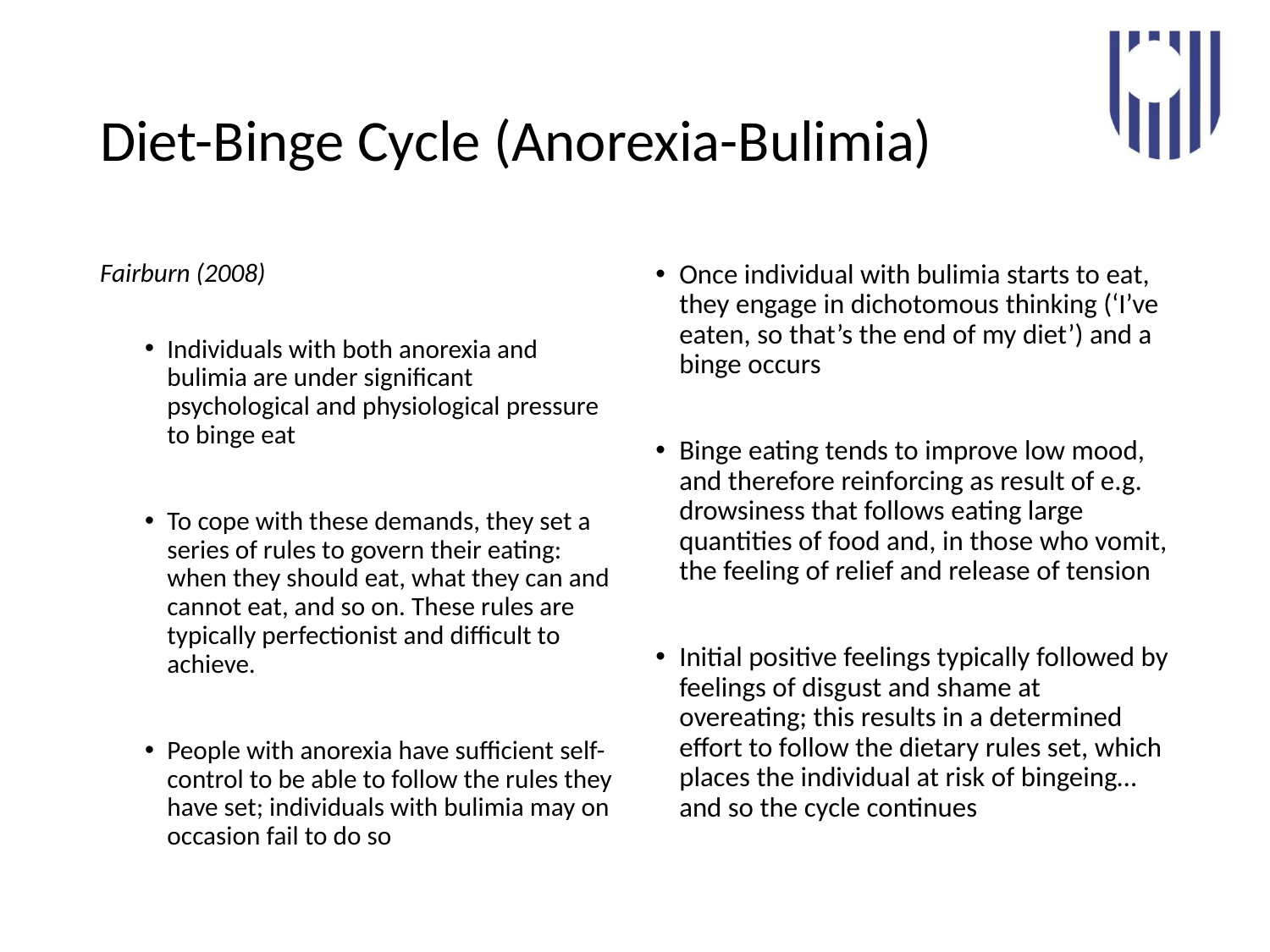

# Diet-Binge Cycle (Anorexia-Bulimia)
Fairburn (2008)

Individuals with both anorexia and bulimia are under significant psychological and physiological pressure to binge eat

To cope with these demands, they set a series of rules to govern their eating: when they should eat, what they can and cannot eat, and so on. These rules are typically perfectionist and difficult to achieve.

People with anorexia have sufficient self-control to be able to follow the rules they have set; individuals with bulimia may on occasion fail to do so
Once individual with bulimia starts to eat, they engage in dichotomous thinking (‘I’ve eaten, so that’s the end of my diet’) and a binge occurs

Binge eating tends to improve low mood, and therefore reinforcing as result of e.g. drowsiness that follows eating large quantities of food and, in those who vomit, the feeling of relief and release of tension

Initial positive feelings typically followed by feelings of disgust and shame at overeating; this results in a determined effort to follow the dietary rules set, which places the individual at risk of bingeing… and so the cycle continues